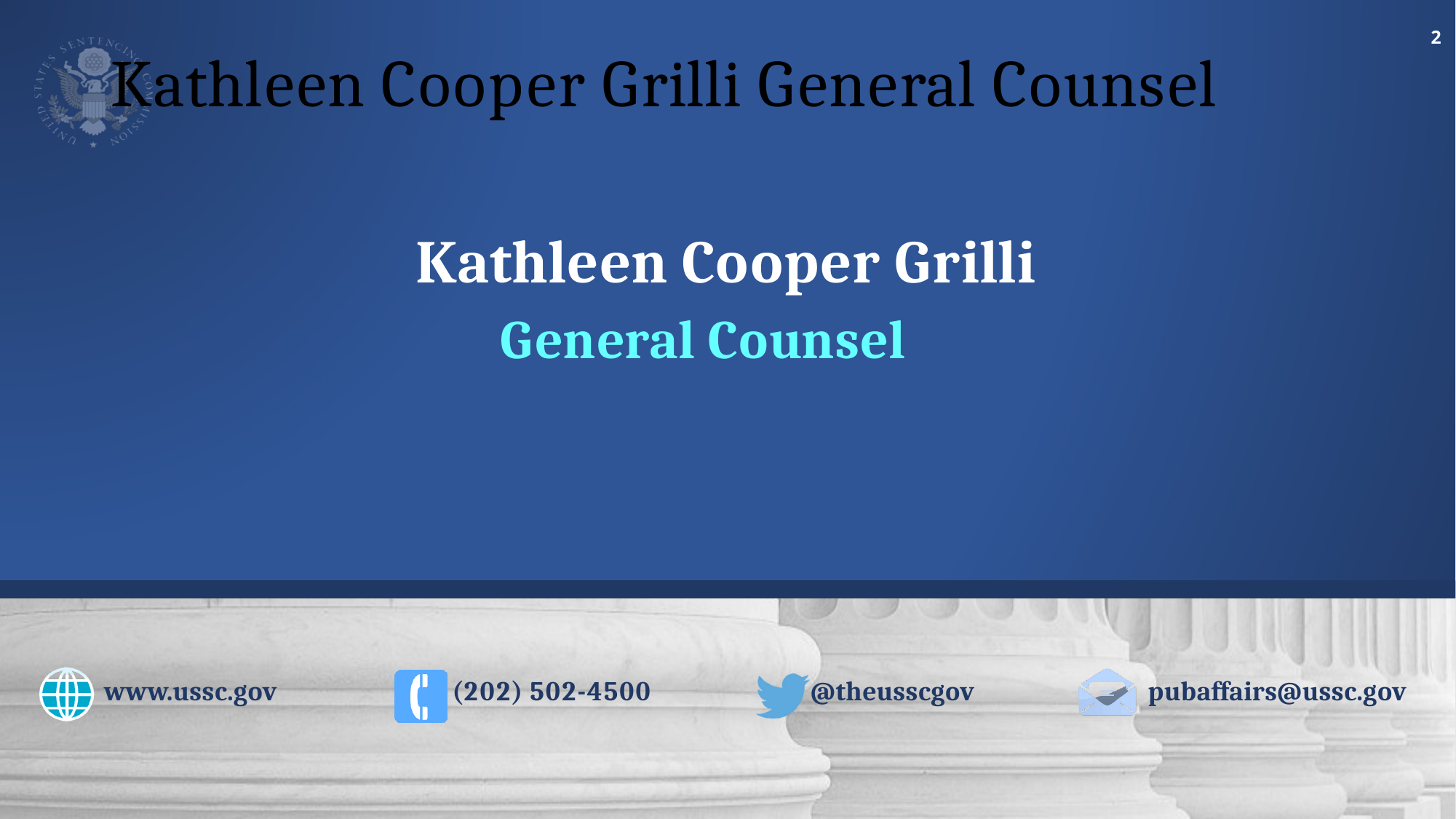

Kathleen Cooper Grilli General Counsel
Kathleen Cooper Grilli
General Counsel